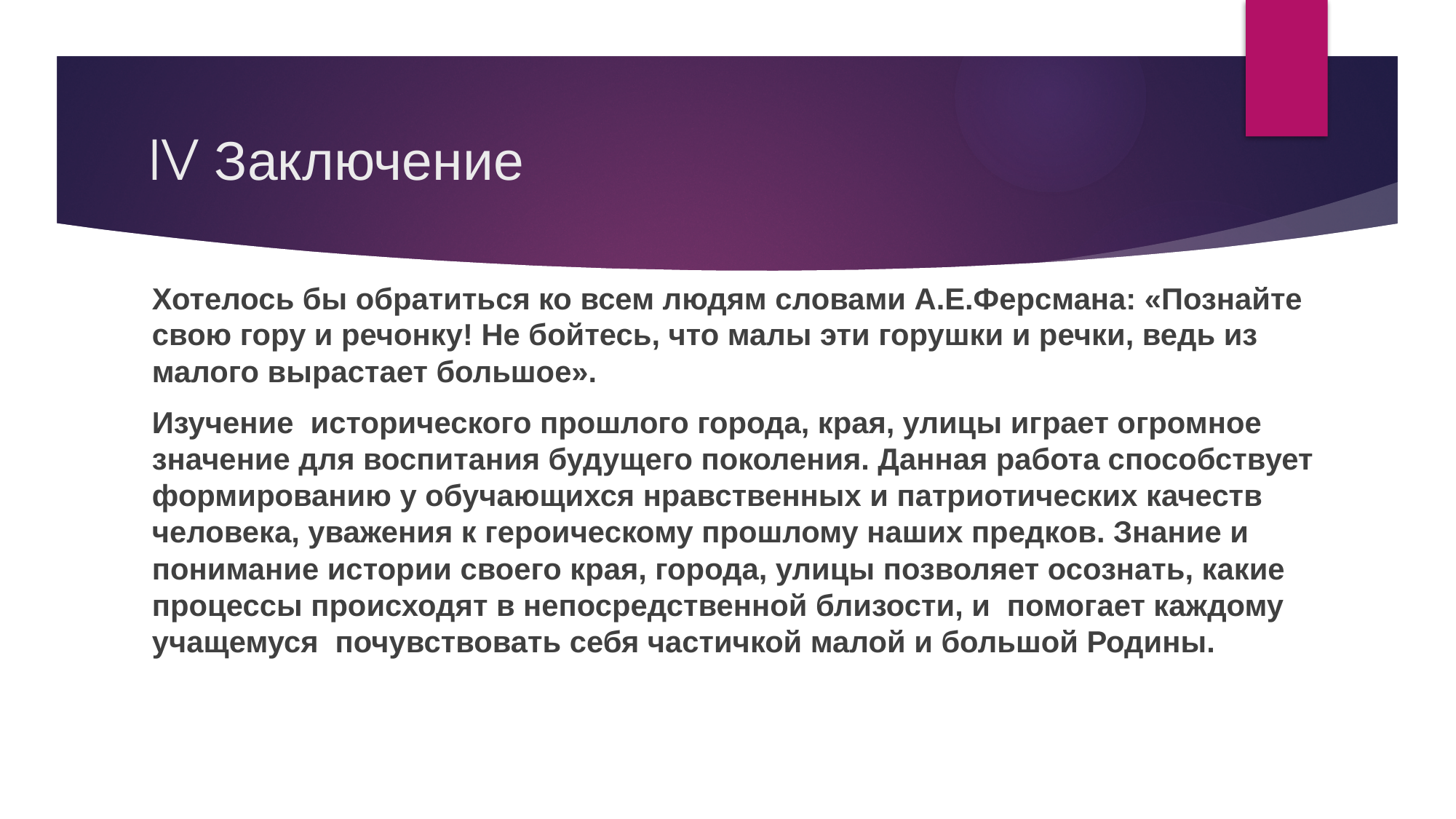

# IV Заключение
Хотелось бы обратиться ко всем людям словами А.Е.Ферсмана: «Познайте свою гору и речонку! Не бойтесь, что малы эти горушки и речки, ведь из малого вырастает большое».
Изучение  исторического прошлого города, края, улицы играет огромное значение для воспитания будущего поколения. Данная работа способствует формированию у обучающихся нравственных и патриотических качеств человека, уважения к героическому прошлому наших предков. Знание и понимание истории своего края, города, улицы позволяет осознать, какие процессы происходят в непосредственной близости, и  помогает каждому учащемуся  почувствовать себя частичкой малой и большой Родины.